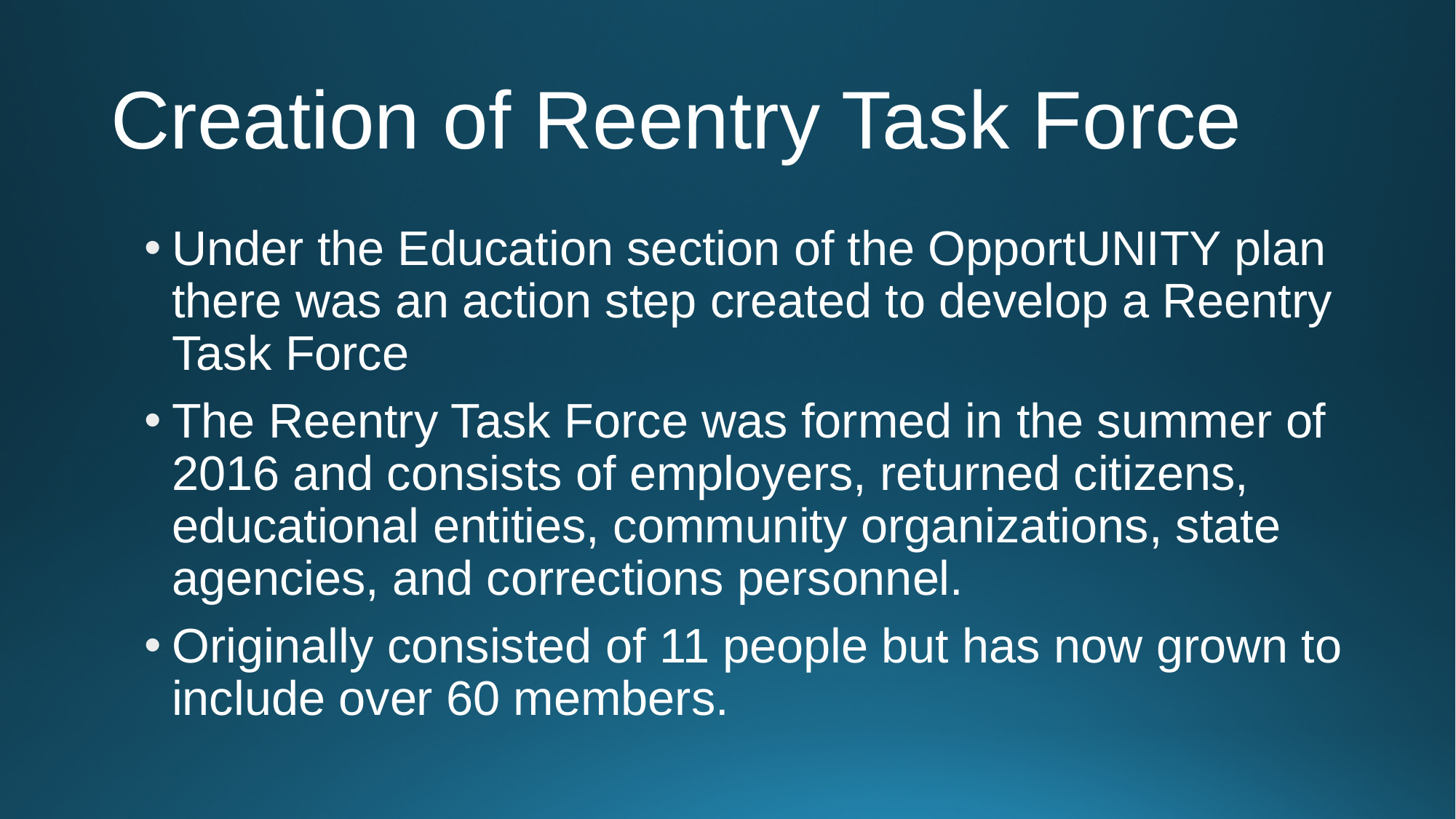

# Creation of Reentry Task Force
Under the Education section of the OpportUNITY plan there was an action step created to develop a Reentry Task Force
The Reentry Task Force was formed in the summer of 2016 and consists of employers, returned citizens, educational entities, community organizations, state agencies, and corrections personnel.
Originally consisted of 11 people but has now grown to include over 60 members.